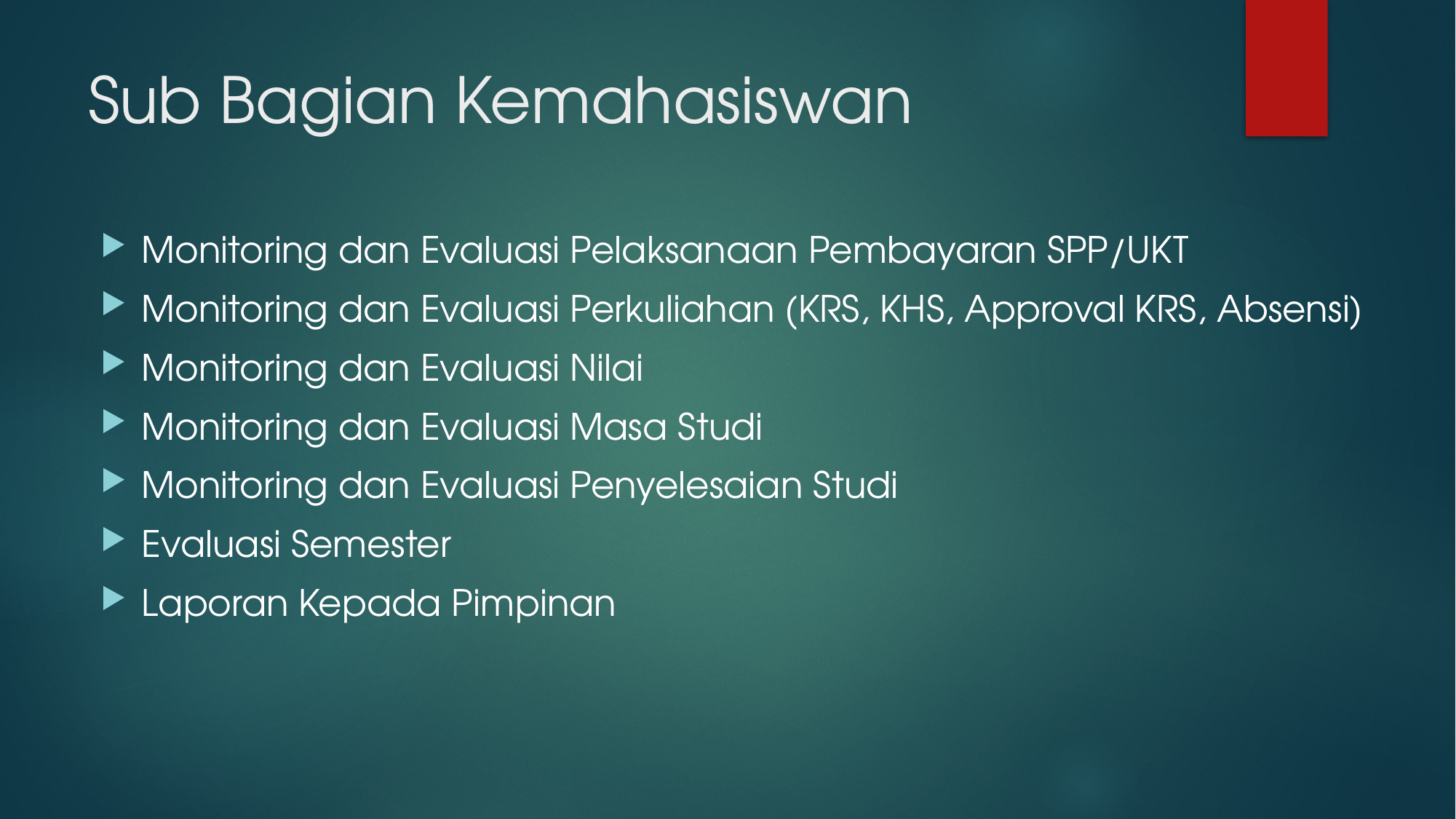

# Sub Bagian Kemahasiswan
Monitoring dan Evaluasi Pelaksanaan Pembayaran SPP/UKT
Monitoring dan Evaluasi Perkuliahan (KRS, KHS, Approval KRS, Absensi)
Monitoring dan Evaluasi Nilai
Monitoring dan Evaluasi Masa Studi
Monitoring dan Evaluasi Penyelesaian Studi
Evaluasi Semester
Laporan Kepada Pimpinan